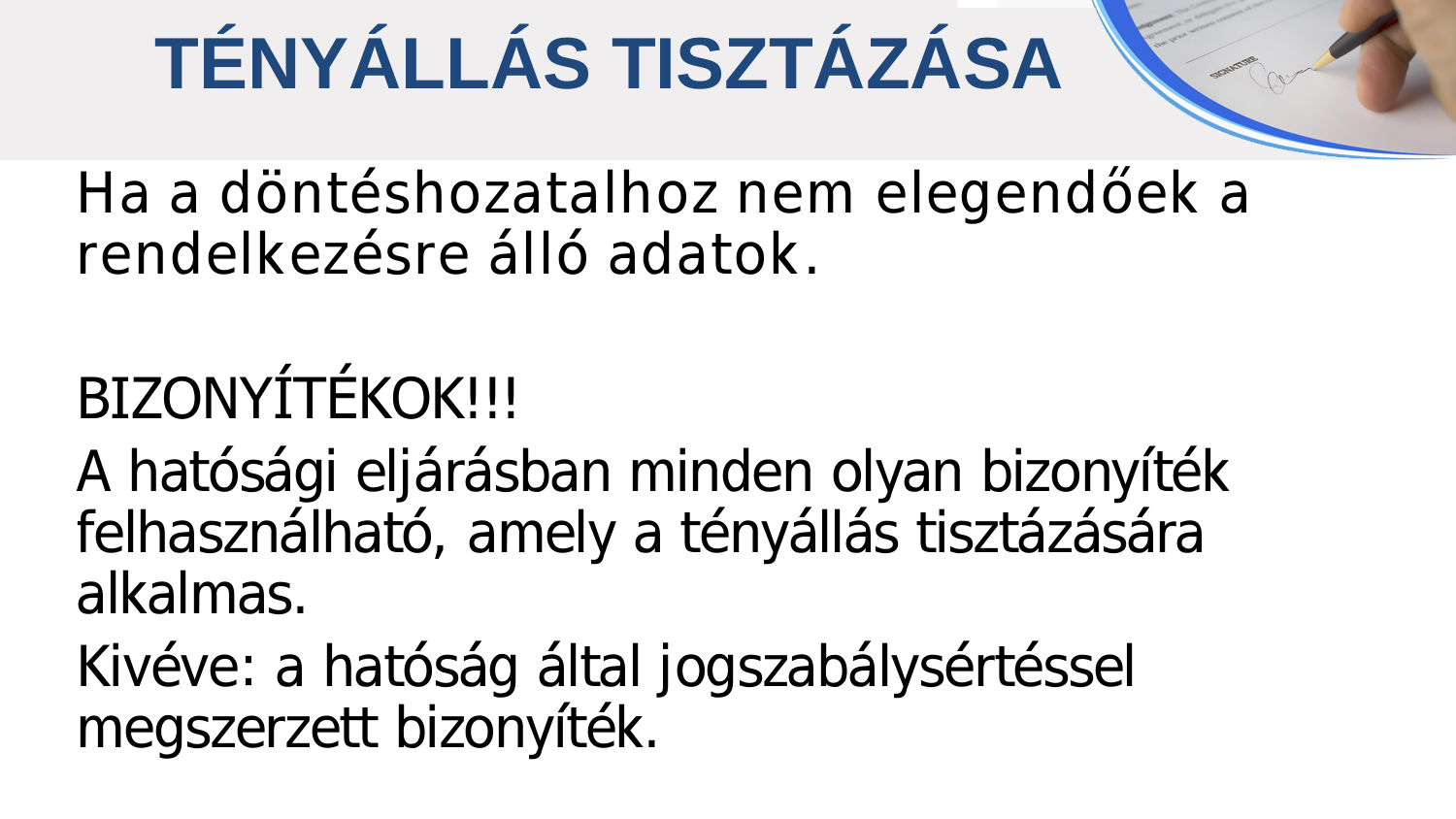

TÉNYÁLLÁS TISZTÁZÁSA
Ha a döntéshozatalhoz nem elegendőek a rendelkezésre álló adatok.

BIZONYÍTÉKOK!!!
A hatósági eljárásban minden olyan bizonyíték felhasználható, amely a tényállás tisztázására alkalmas.
Kivéve: a hatóság által jogszabálysértéssel megszerzett bizonyíték.